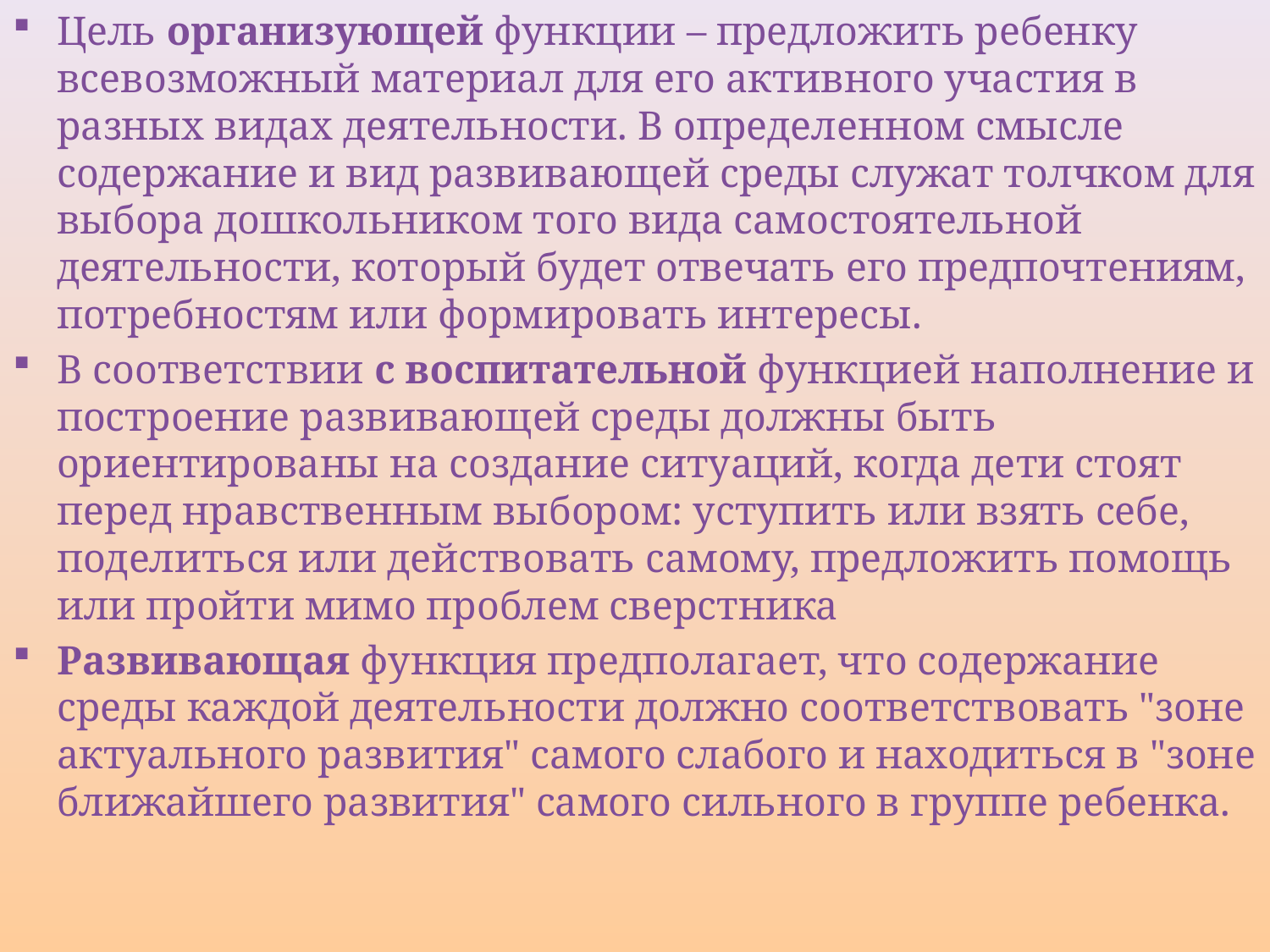

Цель организующей функции – предложить ребенку всевозможный материал для его активного участия в разных видах деятельности. В определенном смысле содержание и вид развивающей среды служат толчком для выбора дошкольником того вида самостоятельной деятельности, который будет отвечать его предпочтениям, потребностям или формировать интересы.
В соответствии с воспитательной функцией наполнение и построение развивающей среды должны быть ориентированы на создание ситуаций, когда дети стоят перед нравственным выбором: уступить или взять себе, поделиться или действовать самому, предложить помощь или пройти мимо проблем сверстника
Развивающая функция предполагает, что содержание среды каждой деятельности должно соответствовать "зоне актуального развития" самого слабого и находиться в "зоне ближайшего развития" самого сильного в группе ребенка.